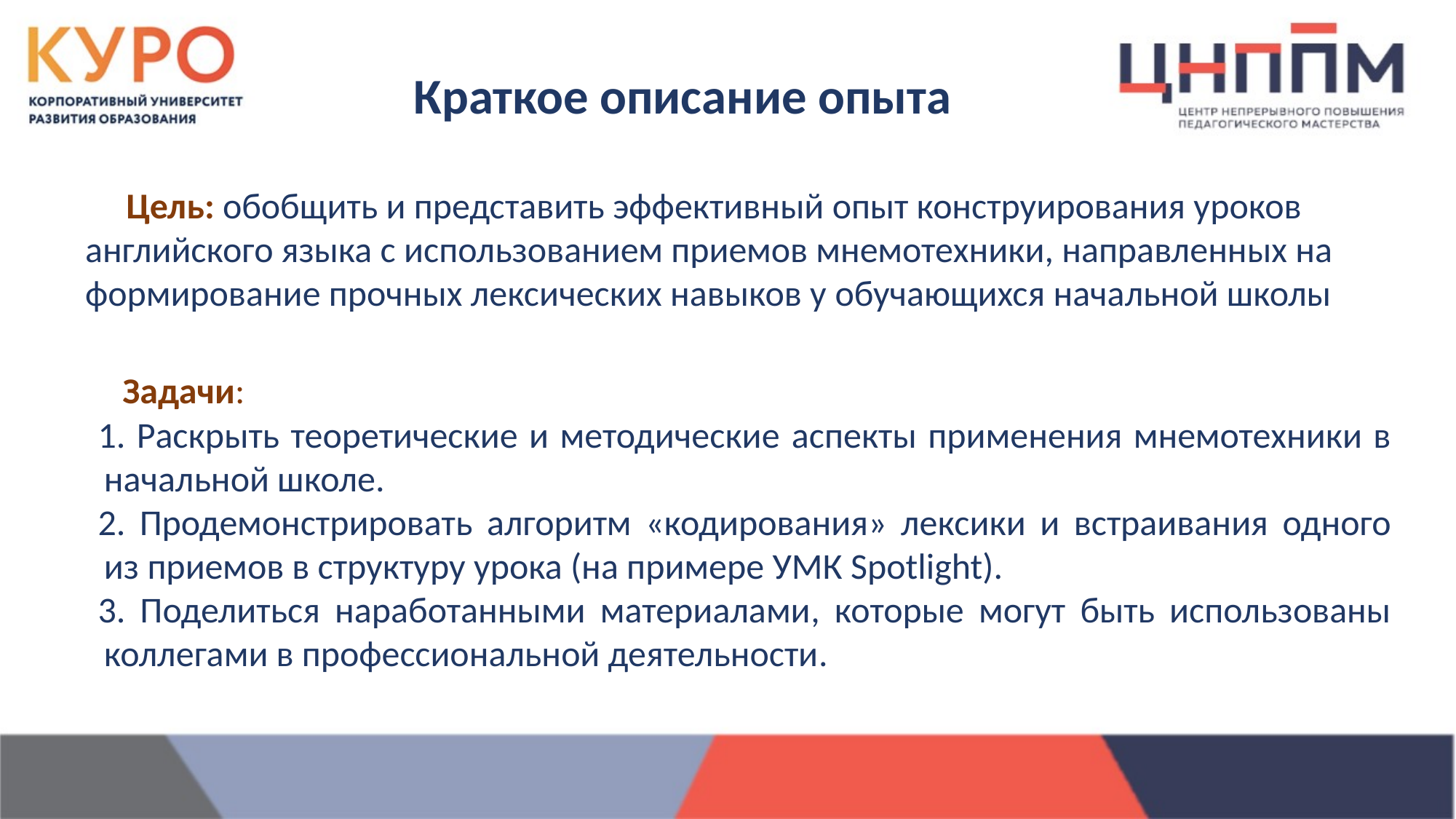

# Краткое описание опыта
     Цель: обобщить и представить эффективный опыт конструирования уроков английского языка с использованием приемов мнемотехники, направленных на формирование прочных лексических навыков у обучающихся начальной школы
   Задачи:
1. Раскрыть теоретические и методические аспекты применения мнемотехники в начальной школе.
2. Продемонстрировать алгоритм «кодирования» лексики и встраивания одного из приемов в структуру урока (на примере УМК Spotlight).
3. Поделиться наработанными материалами, которые могут быть использованы коллегами в профессиональной деятельности.